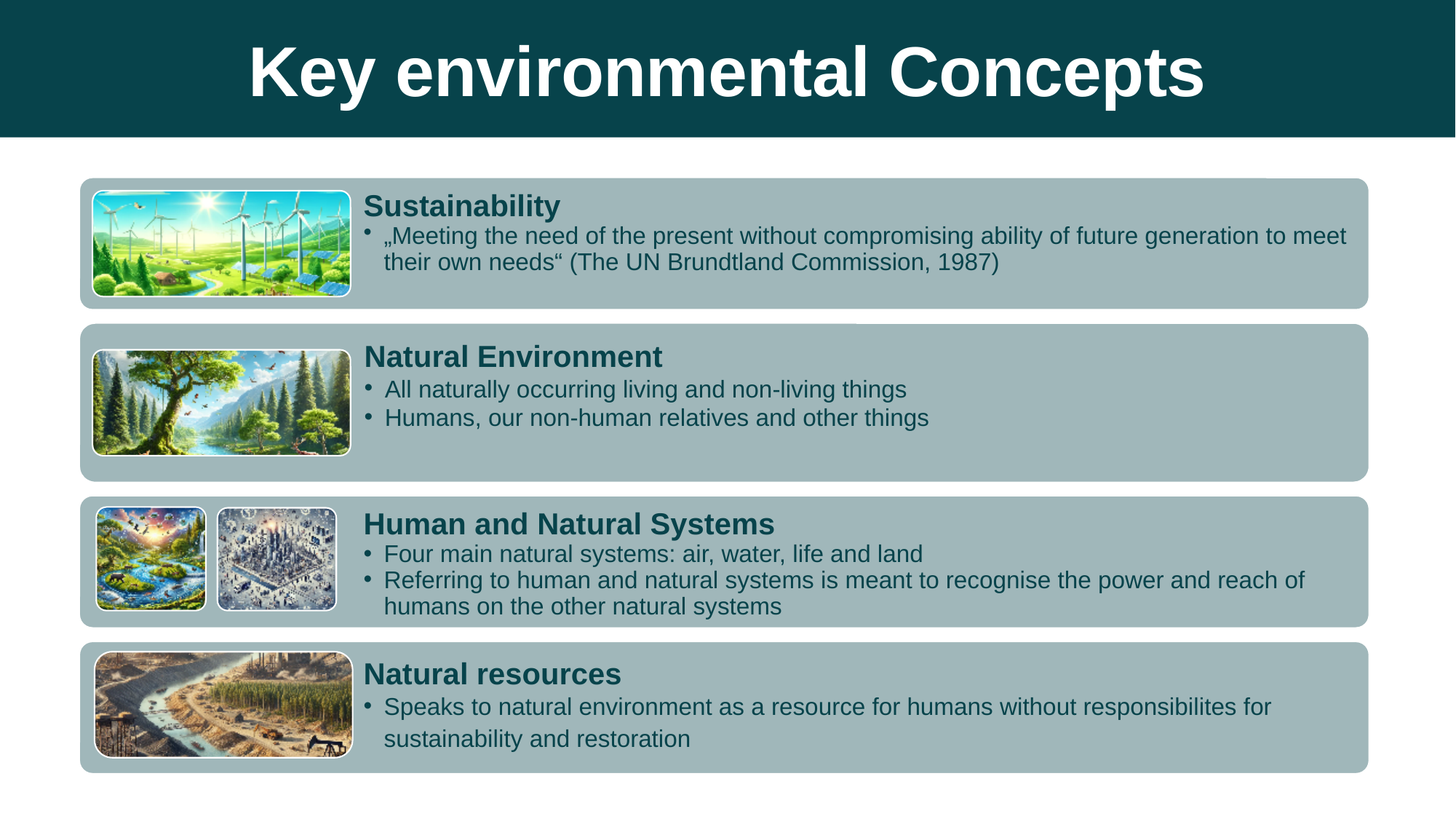

# Key environmental Concepts
Sustainability
„Meeting the need of the present without compromising ability of future generation to meet their own needs“ (The UN Brundtland Commission, 1987)
Natural Environment
All naturally occurring living and non-living things​
Humans, our non-human relatives and other things
Human and Natural Systems
Four main natural systems: air, water, life and land​
Referring to human and natural systems is meant to recognise the power and reach of humans on the other natural systems
Natural resources
Speaks to natural environment as a resource for humans without responsibilites for sustainability and restoration​